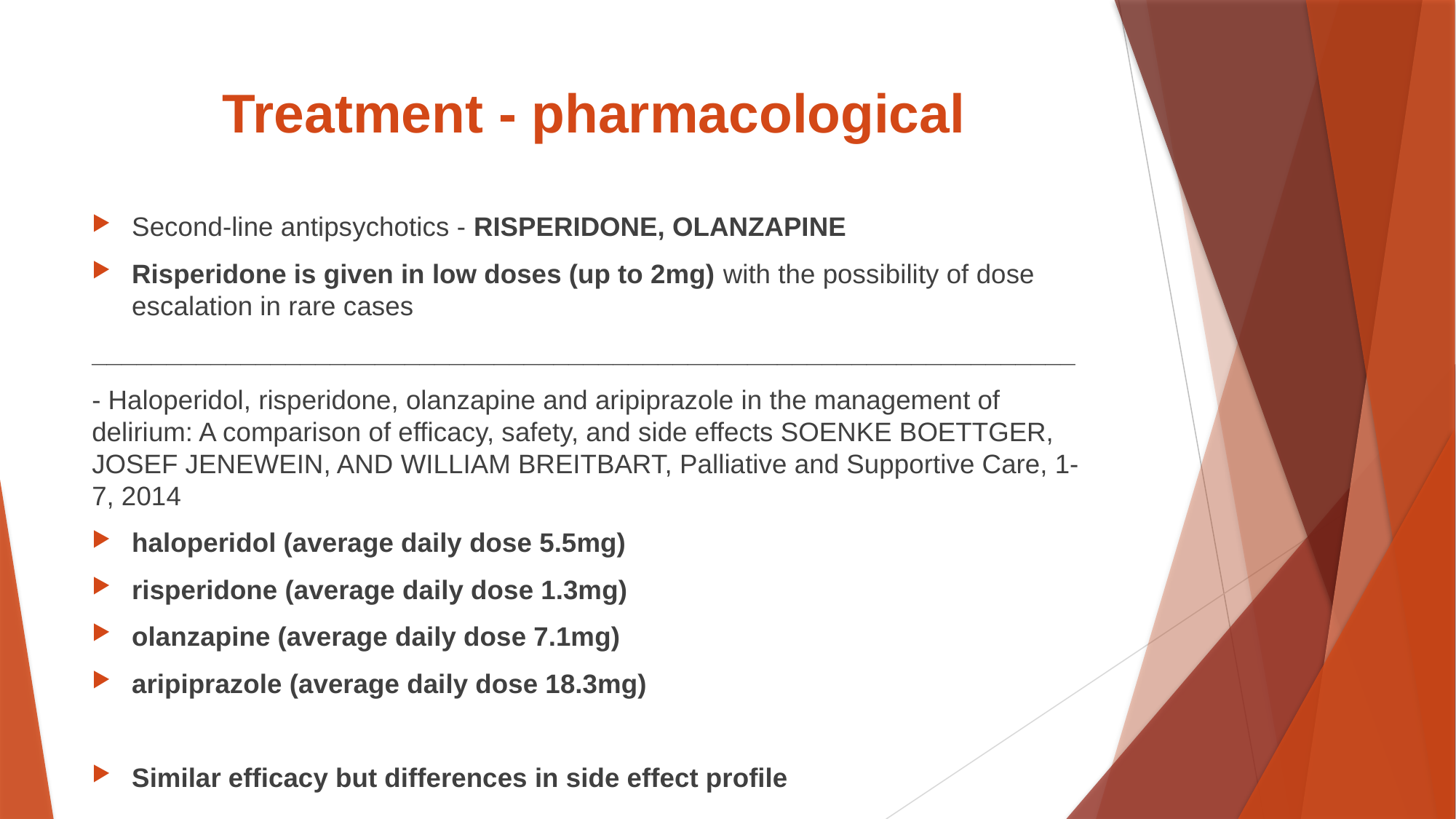

# Treatment - pharmacological

Second-line antipsychotics - RISPERIDONE, OLANZAPINE
Risperidone is given in low doses (up to 2mg) with the possibility of dose escalation in rare cases
__________________________________________________________________
- Haloperidol, risperidone, olanzapine and aripiprazole in the management of delirium: A comparison of efficacy, safety, and side effects SOENKE BOETTGER, JOSEF JENEWEIN, AND WILLIAM BREITBART, Palliative and Supportive Care, 1-7, 2014
haloperidol (average daily dose 5.5mg)
risperidone (average daily dose 1.3mg)
olanzapine (average daily dose 7.1mg)
aripiprazole (average daily dose 18.3mg)

Similar efficacy but differences in side effect profile